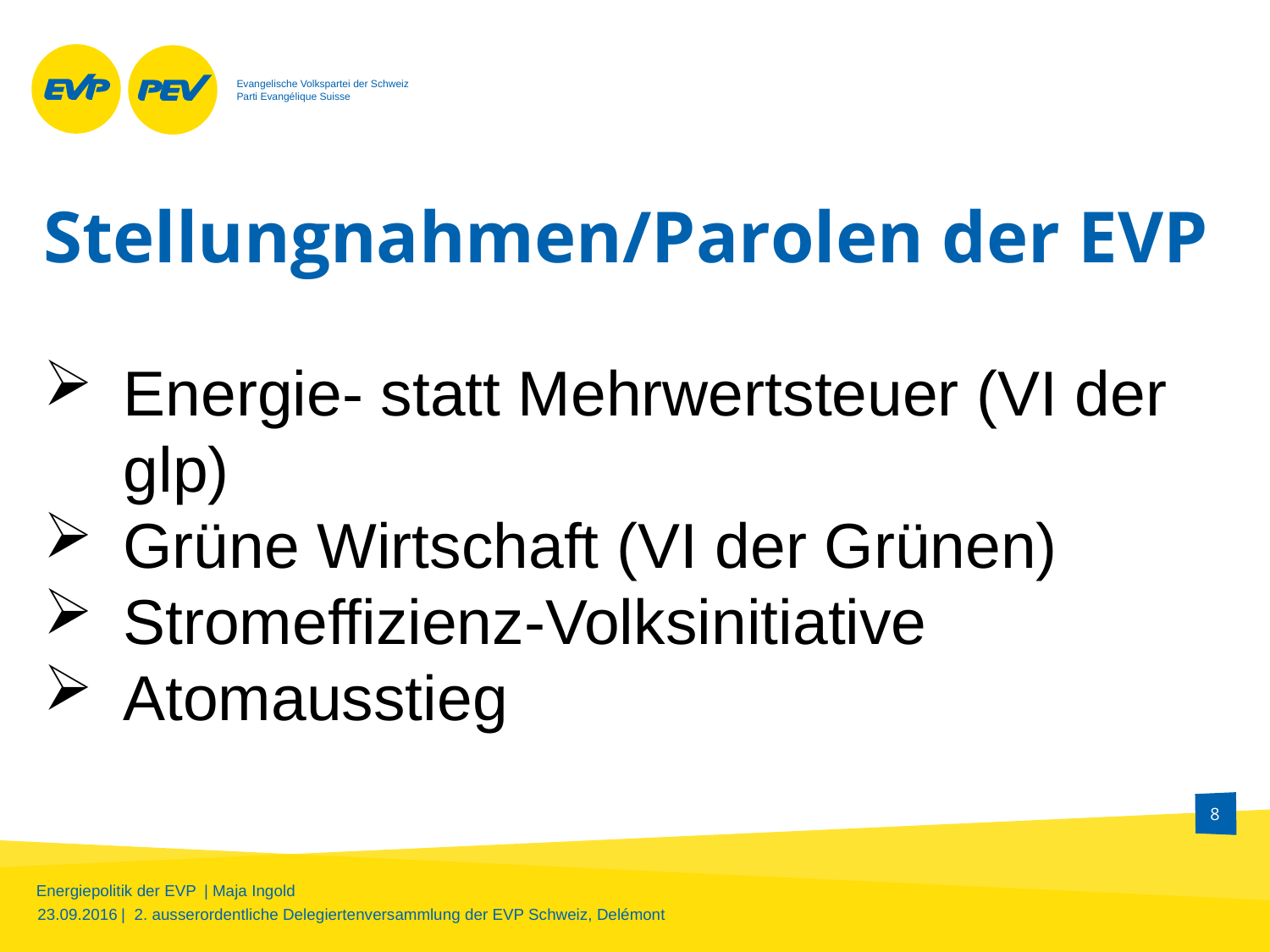

# Stellungnahmen/Parolen der EVP

Energie- statt Mehrwertsteuer (VI der glp)
Grüne Wirtschaft (VI der Grünen)
Stromeffizienz-Volksinitiative
Atomausstieg

8
23.09.2016